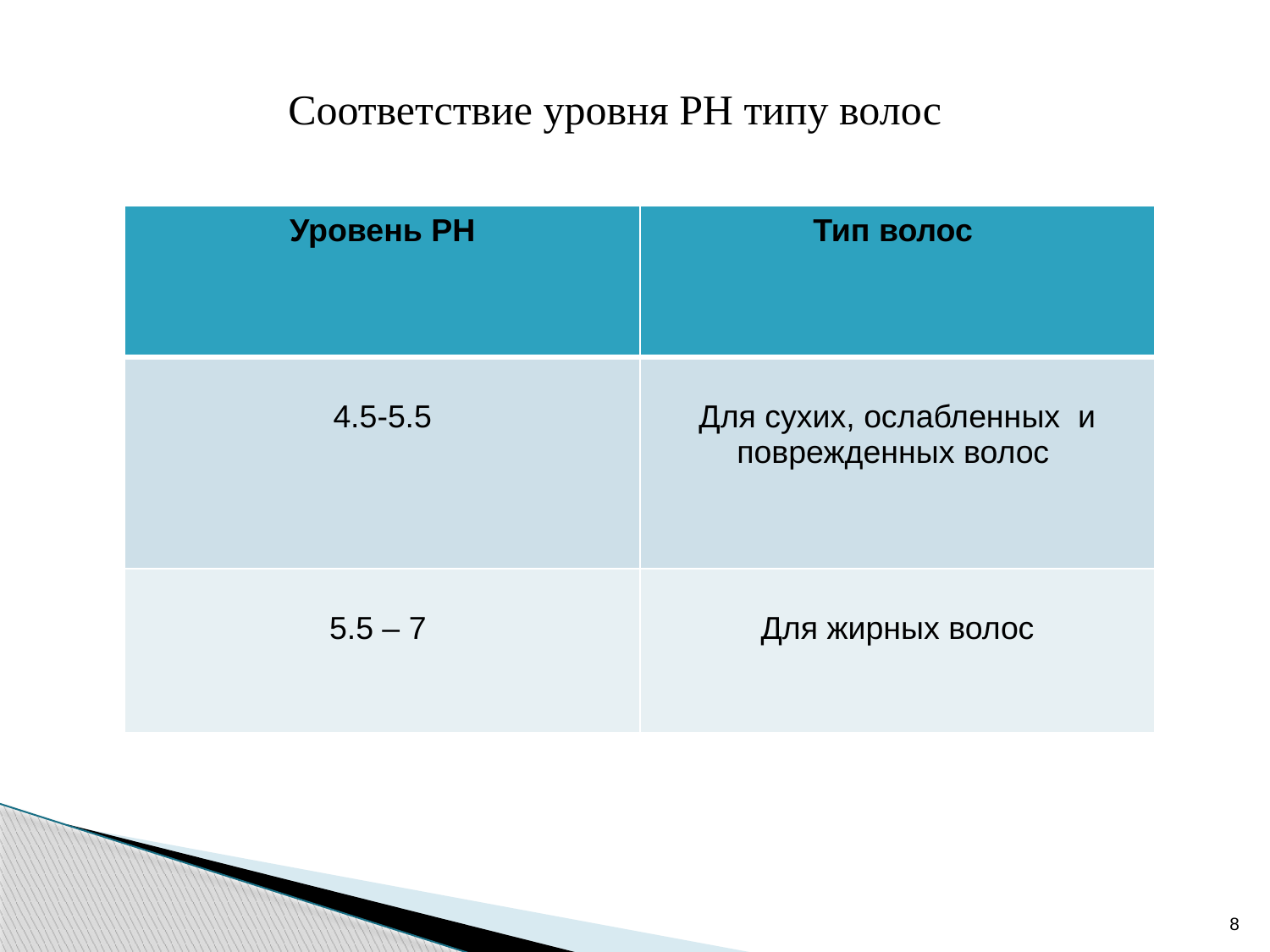

Соответствие уровня PH типу волос
| Уровень PH | Тип волос |
| --- | --- |
| 4.5-5.5 | Для сухих, ослабленных  и поврежденных волос |
| 5.5 – 7 | Для жирных волос |
8